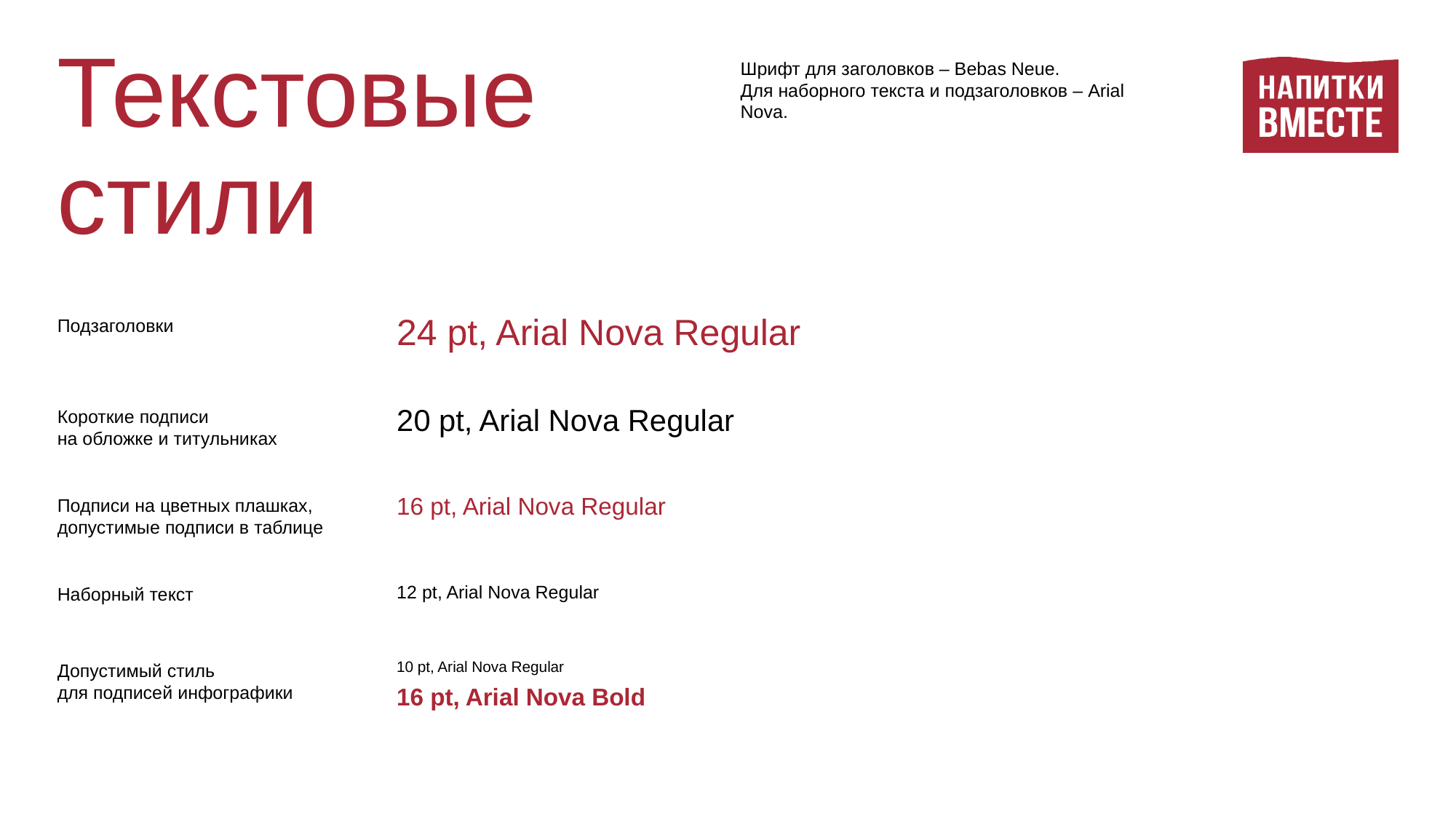

Текстовые
стили
Шрифт для заголовков – Bebas Neue.
Для наборного текста и подзаголовков – Arial Nova.
Подзаголовки
24 pt, Arial Nova Regular
Короткие подписи
на обложке и титульниках
20 pt, Arial Nova Regular
Подписи на цветных плашках, допустимые подписи в таблице
16 pt, Arial Nova Regular
Наборный текст
12 pt, Arial Nova Regular
Допустимый стиль
для подписей инфографики
10 pt, Arial Nova Regular
16 pt, Arial Nova Bold